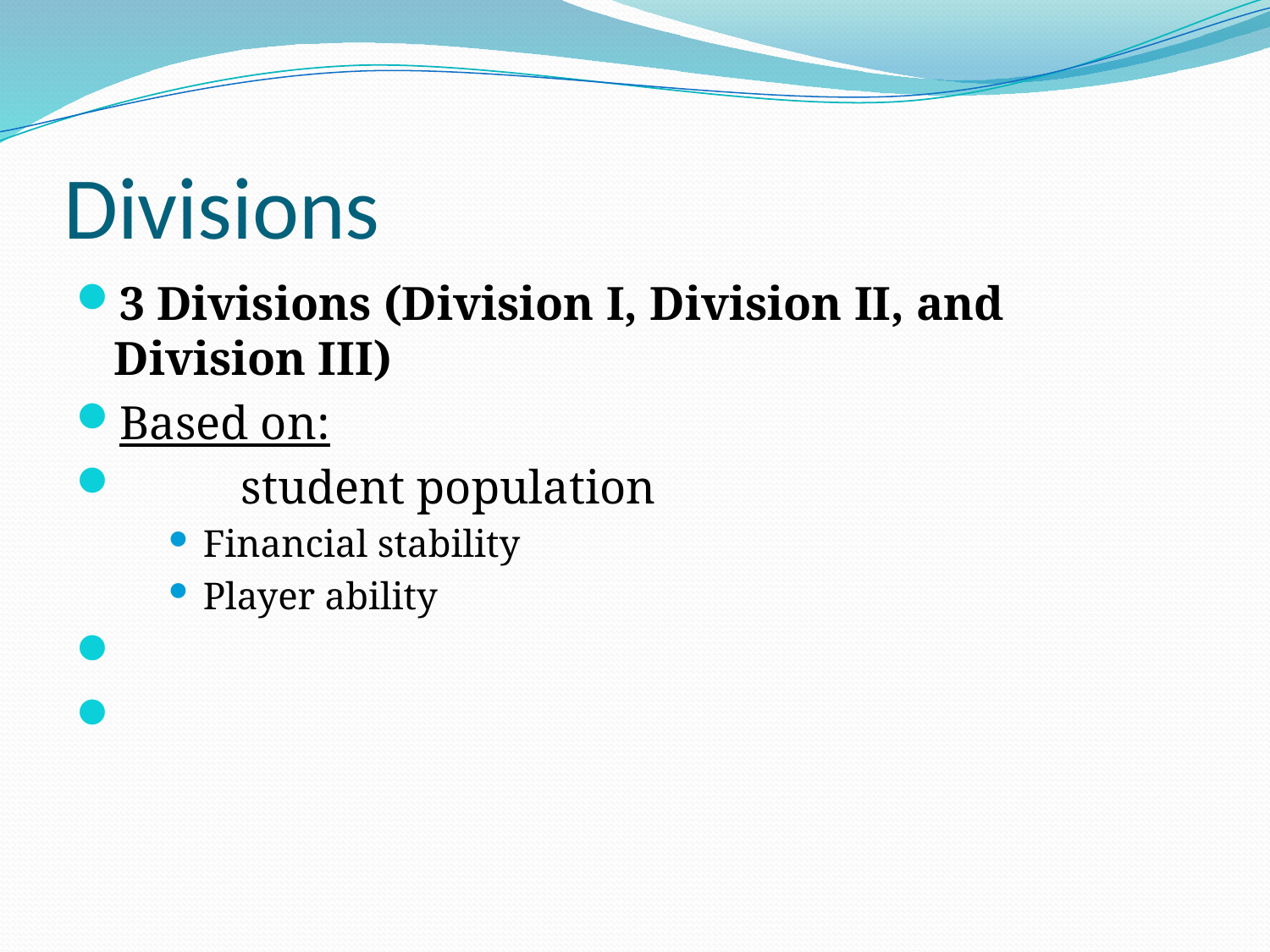

# Divisions
3 Divisions (Division I, Division II, and Division III)
Based on:
 	student population
Financial stability
Player ability